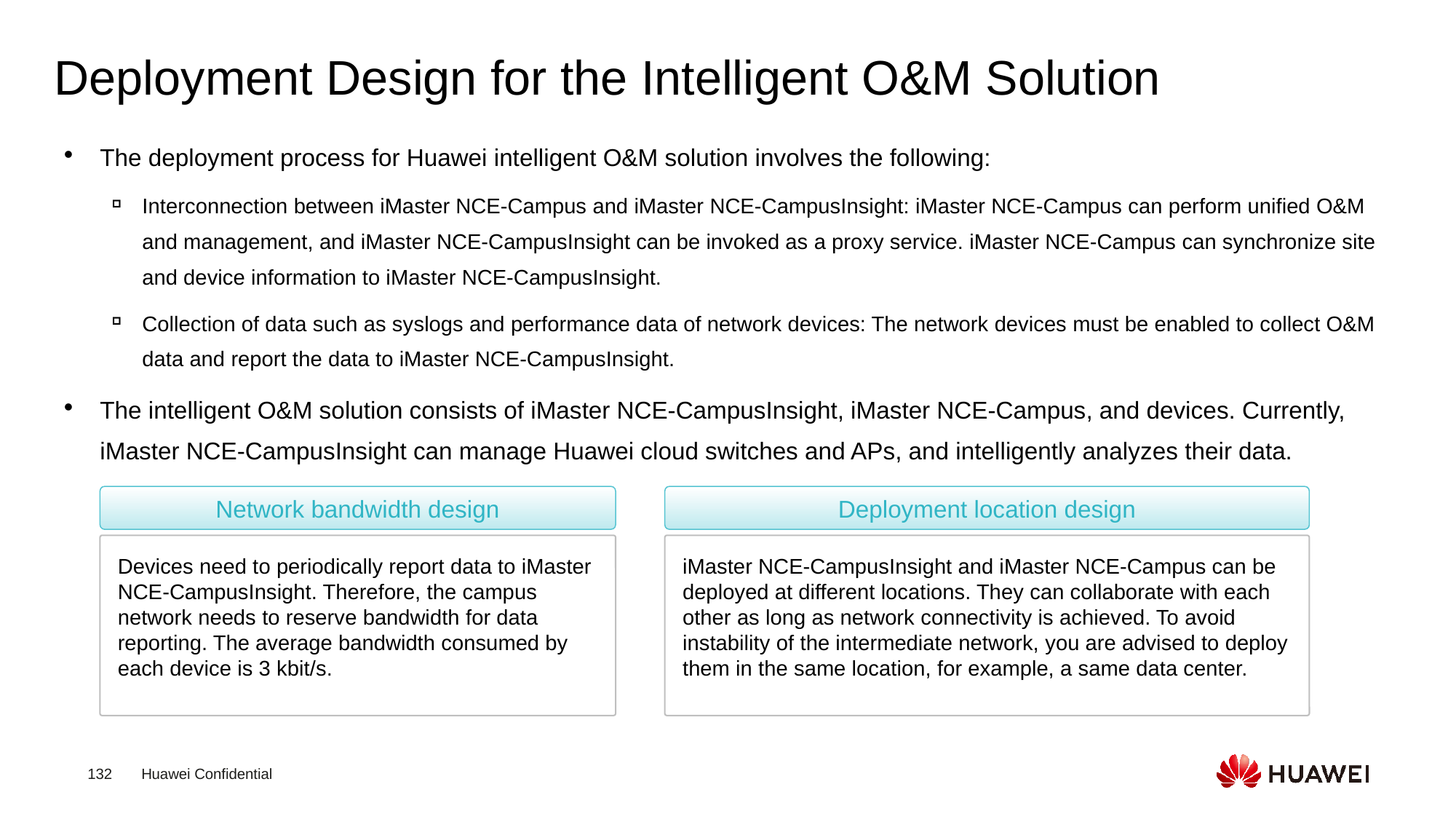

# Deployment Design for the Intelligent O&M Solution
The deployment process for Huawei intelligent O&M solution involves the following:
Interconnection between iMaster NCE-Campus and iMaster NCE-CampusInsight: iMaster NCE-Campus can perform unified O&M and management, and iMaster NCE-CampusInsight can be invoked as a proxy service. iMaster NCE-Campus can synchronize site and device information to iMaster NCE-CampusInsight.
Collection of data such as syslogs and performance data of network devices: The network devices must be enabled to collect O&M data and report the data to iMaster NCE-CampusInsight.
The intelligent O&M solution consists of iMaster NCE-CampusInsight, iMaster NCE-Campus, and devices. Currently, iMaster NCE-CampusInsight can manage Huawei cloud switches and APs, and intelligently analyzes their data.
Network bandwidth design
Deployment location design
Devices need to periodically report data to iMaster NCE-CampusInsight. Therefore, the campus network needs to reserve bandwidth for data reporting. The average bandwidth consumed by each device is 3 kbit/s.
iMaster NCE-CampusInsight and iMaster NCE-Campus can be deployed at different locations. They can collaborate with each other as long as network connectivity is achieved. To avoid instability of the intermediate network, you are advised to deploy them in the same location, for example, a same data center.